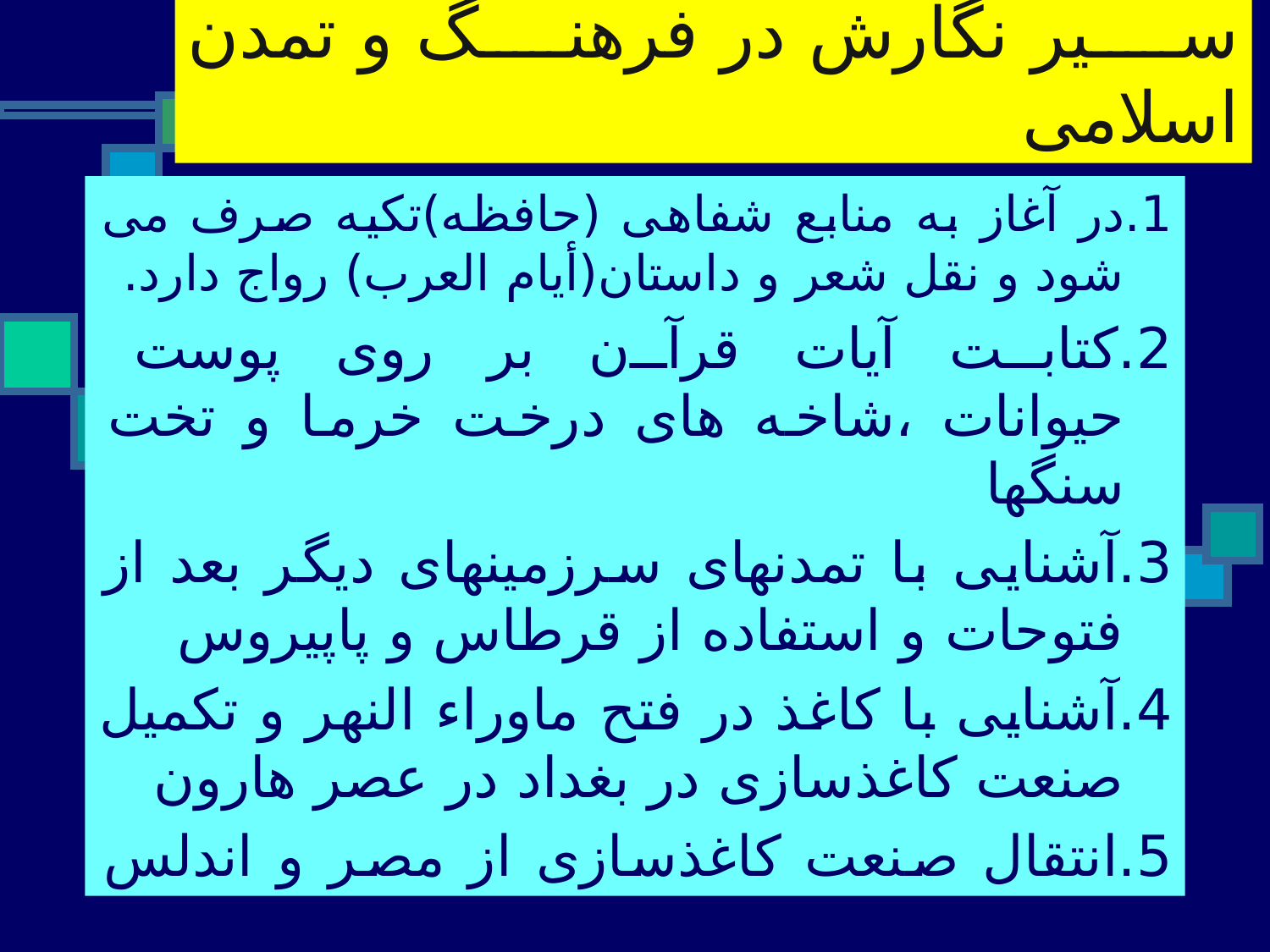

سیر نگارش در فرهنگ و تمدن اسلامی
1.در آغاز به منابع شفاهی (حافظه)تکیه صرف می شود و نقل شعر و داستان(أیام العرب) رواج دارد.
2.کتابت آیات قرآن بر روی پوست حیوانات ،شاخه های درخت خرما و تخت سنگها
3.آشنایی با تمدنهای سرزمینهای دیگر بعد از فتوحات و استفاده از قرطاس و پاپیروس
4.آشنایی با کاغذ در فتح ماوراء النهر و تکمیل صنعت کاغذسازی در بغداد در عصر هارون
5.انتقال صنعت کاغذسازی از مصر و اندلس به اروپا